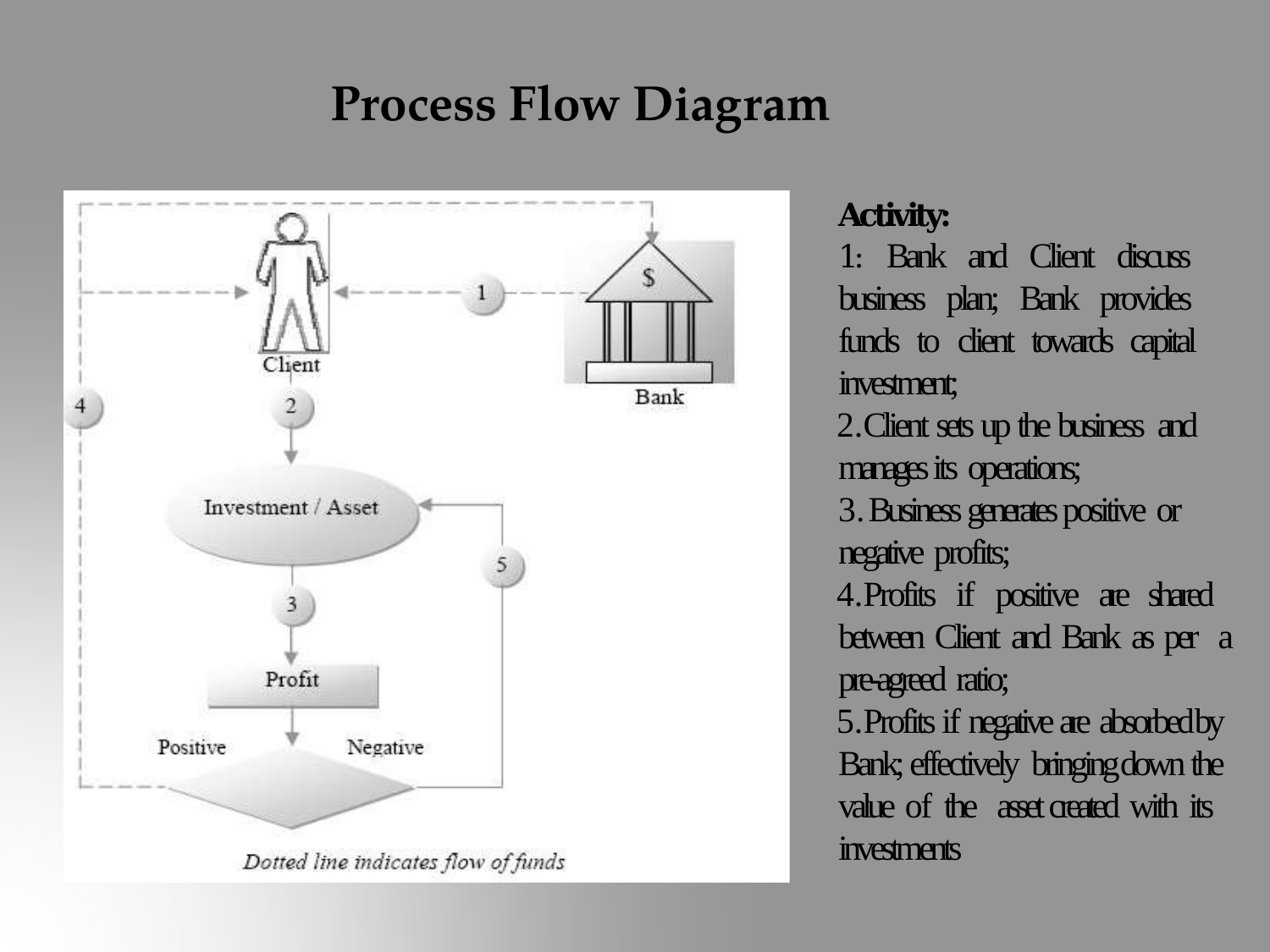

# Process Flow Diagram

Activity:
1: Bank and Client discuss  business plan; Bank provides  funds to client towards capital  investment;
Client sets up the business  and manages its operations;
Business generates positive or
negative profits;
Profits if positive are shared  between Client and Bank as per  a pre-agreed ratio;
Profits if negative are  absorbed by Bank; effectively  bringing down the value of the  asset created with its  investments